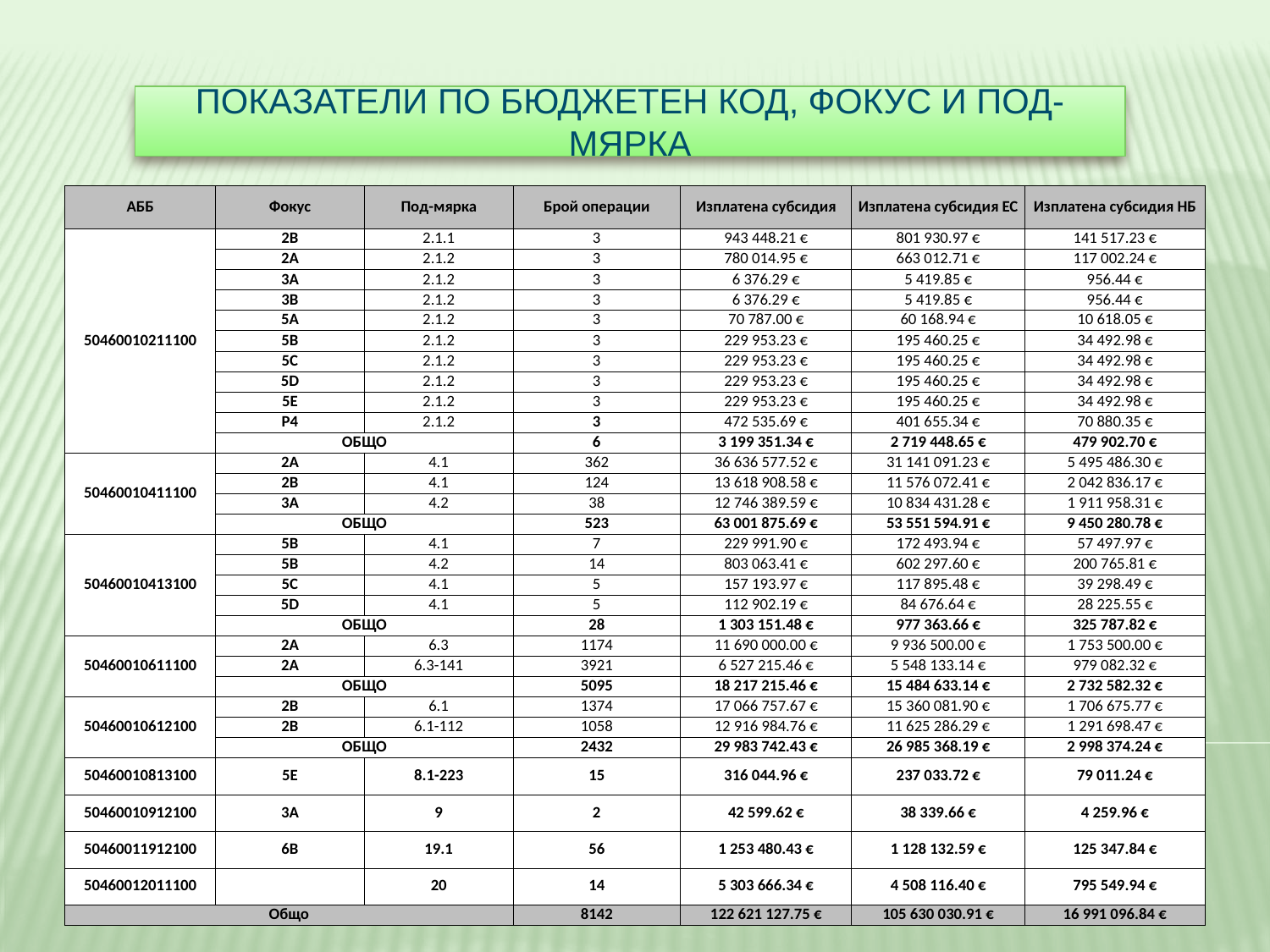

# Показатели по бюджетен код, фокус и под-мярка
| АББ | Фокус | Под-мярка | Брой операции | Изплатена субсидия | Изплатена субсидия ЕС | Изплатена субсидия НБ |
| --- | --- | --- | --- | --- | --- | --- |
| 50460010211100 | 2B | 2.1.1 | 3 | 943 448.21 € | 801 930.97 € | 141 517.23 € |
|  | 2A | 2.1.2 | 3 | 780 014.95 € | 663 012.71 € | 117 002.24 € |
|  | 3A | 2.1.2 | 3 | 6 376.29 € | 5 419.85 € | 956.44 € |
|  | 3B | 2.1.2 | 3 | 6 376.29 € | 5 419.85 € | 956.44 € |
|  | 5A | 2.1.2 | 3 | 70 787.00 € | 60 168.94 € | 10 618.05 € |
|  | 5B | 2.1.2 | 3 | 229 953.23 € | 195 460.25 € | 34 492.98 € |
|  | 5C | 2.1.2 | 3 | 229 953.23 € | 195 460.25 € | 34 492.98 € |
|  | 5D | 2.1.2 | 3 | 229 953.23 € | 195 460.25 € | 34 492.98 € |
|  | 5E | 2.1.2 | 3 | 229 953.23 € | 195 460.25 € | 34 492.98 € |
|  | P4 | 2.1.2 | 3 | 472 535.69 € | 401 655.34 € | 70 880.35 € |
|  | ОБЩО |  | 6 | 3 199 351.34 € | 2 719 448.65 € | 479 902.70 € |
| 50460010411100 | 2A | 4.1 | 362 | 36 636 577.52 € | 31 141 091.23 € | 5 495 486.30 € |
|  | 2B | 4.1 | 124 | 13 618 908.58 € | 11 576 072.41 € | 2 042 836.17 € |
|  | 3A | 4.2 | 38 | 12 746 389.59 € | 10 834 431.28 € | 1 911 958.31 € |
|  | ОБЩО |  | 523 | 63 001 875.69 € | 53 551 594.91 € | 9 450 280.78 € |
| 50460010413100 | 5B | 4.1 | 7 | 229 991.90 € | 172 493.94 € | 57 497.97 € |
|  | 5B | 4.2 | 14 | 803 063.41 € | 602 297.60 € | 200 765.81 € |
|  | 5C | 4.1 | 5 | 157 193.97 € | 117 895.48 € | 39 298.49 € |
|  | 5D | 4.1 | 5 | 112 902.19 € | 84 676.64 € | 28 225.55 € |
|  | ОБЩО |  | 28 | 1 303 151.48 € | 977 363.66 € | 325 787.82 € |
| 50460010611100 | 2A | 6.3 | 1174 | 11 690 000.00 € | 9 936 500.00 € | 1 753 500.00 € |
|  | 2A | 6.3-141 | 3921 | 6 527 215.46 € | 5 548 133.14 € | 979 082.32 € |
|  | ОБЩО |  | 5095 | 18 217 215.46 € | 15 484 633.14 € | 2 732 582.32 € |
| 50460010612100 | 2B | 6.1 | 1374 | 17 066 757.67 € | 15 360 081.90 € | 1 706 675.77 € |
|  | 2B | 6.1-112 | 1058 | 12 916 984.76 € | 11 625 286.29 € | 1 291 698.47 € |
|  | ОБЩО |  | 2432 | 29 983 742.43 € | 26 985 368.19 € | 2 998 374.24 € |
| 50460010813100 | 5E | 8.1-223 | 15 | 316 044.96 € | 237 033.72 € | 79 011.24 € |
| 50460010912100 | 3A | 9 | 2 | 42 599.62 € | 38 339.66 € | 4 259.96 € |
| 50460011912100 | 6B | 19.1 | 56 | 1 253 480.43 € | 1 128 132.59 € | 125 347.84 € |
| 50460012011100 |  | 20 | 14 | 5 303 666.34 € | 4 508 116.40 € | 795 549.94 € |
| Общо |  |  | 8142 | 122 621 127.75 € | 105 630 030.91 € | 16 991 096.84 € |